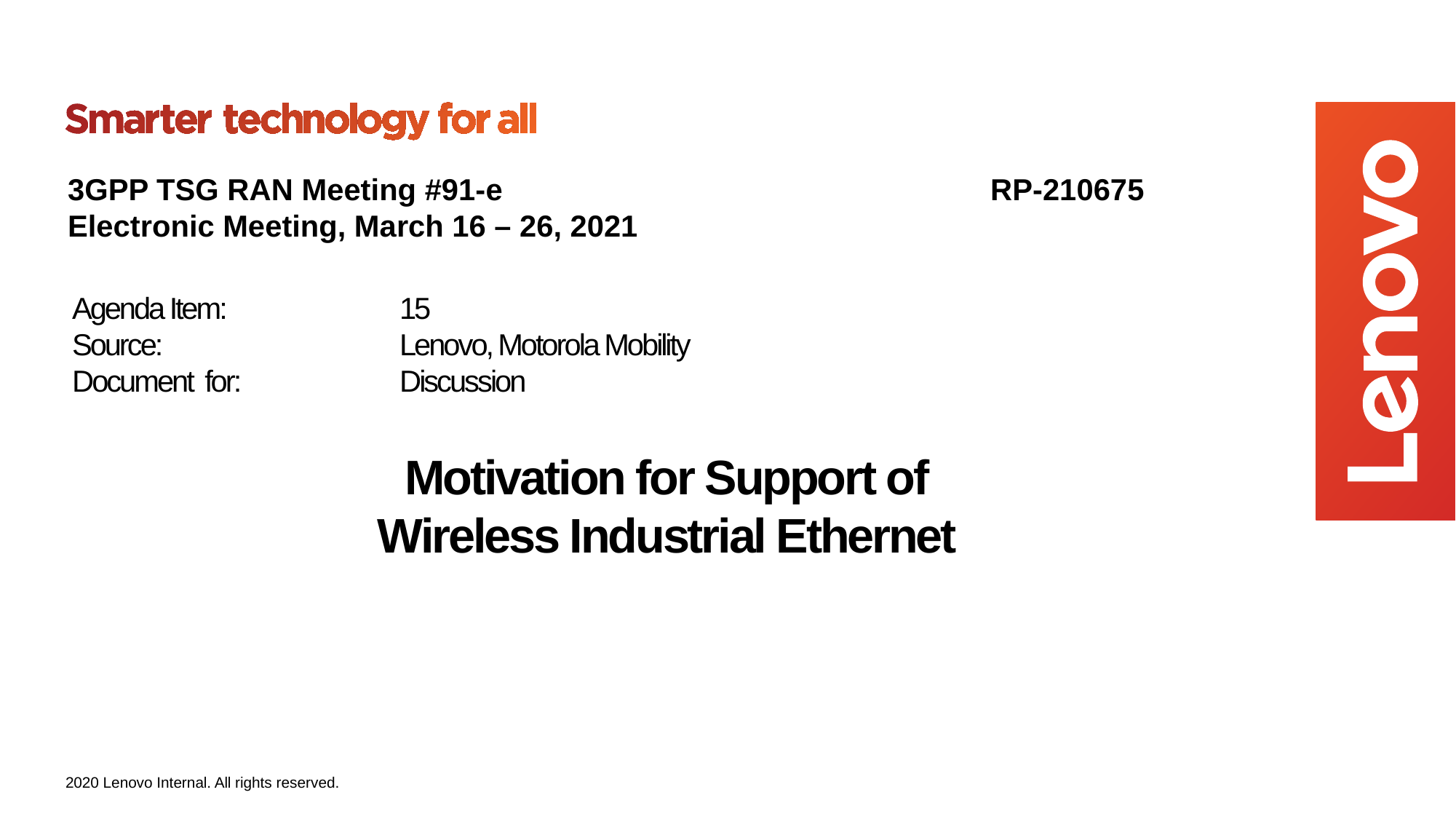

3GPP TSG RAN Meeting #91-e			                                RP-210675
Electronic Meeting, March 16 – 26, 2021
Agenda Item:		15
Source:			Lenovo, Motorola Mobility
Document  for:		Discussion
# Motivation for Support of Wireless Industrial Ethernet